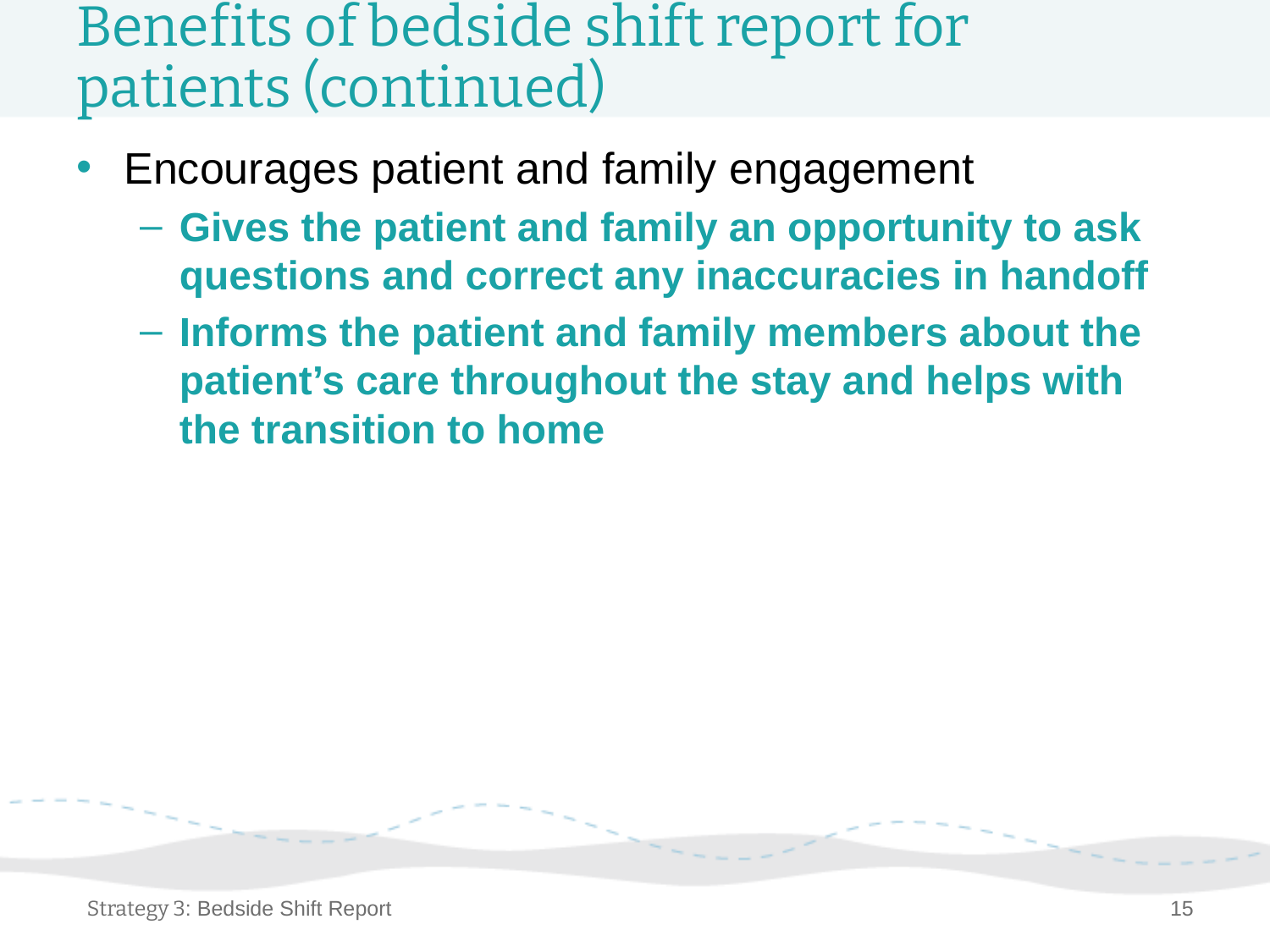

# Benefits of bedside shift report for patients (continued)
Encourages patient and family engagement
Gives the patient and family an opportunity to ask questions and correct any inaccuracies in handoff
Informs the patient and family members about the patient’s care throughout the stay and helps with the transition to home
Strategy 3: Bedside Shift Report
15